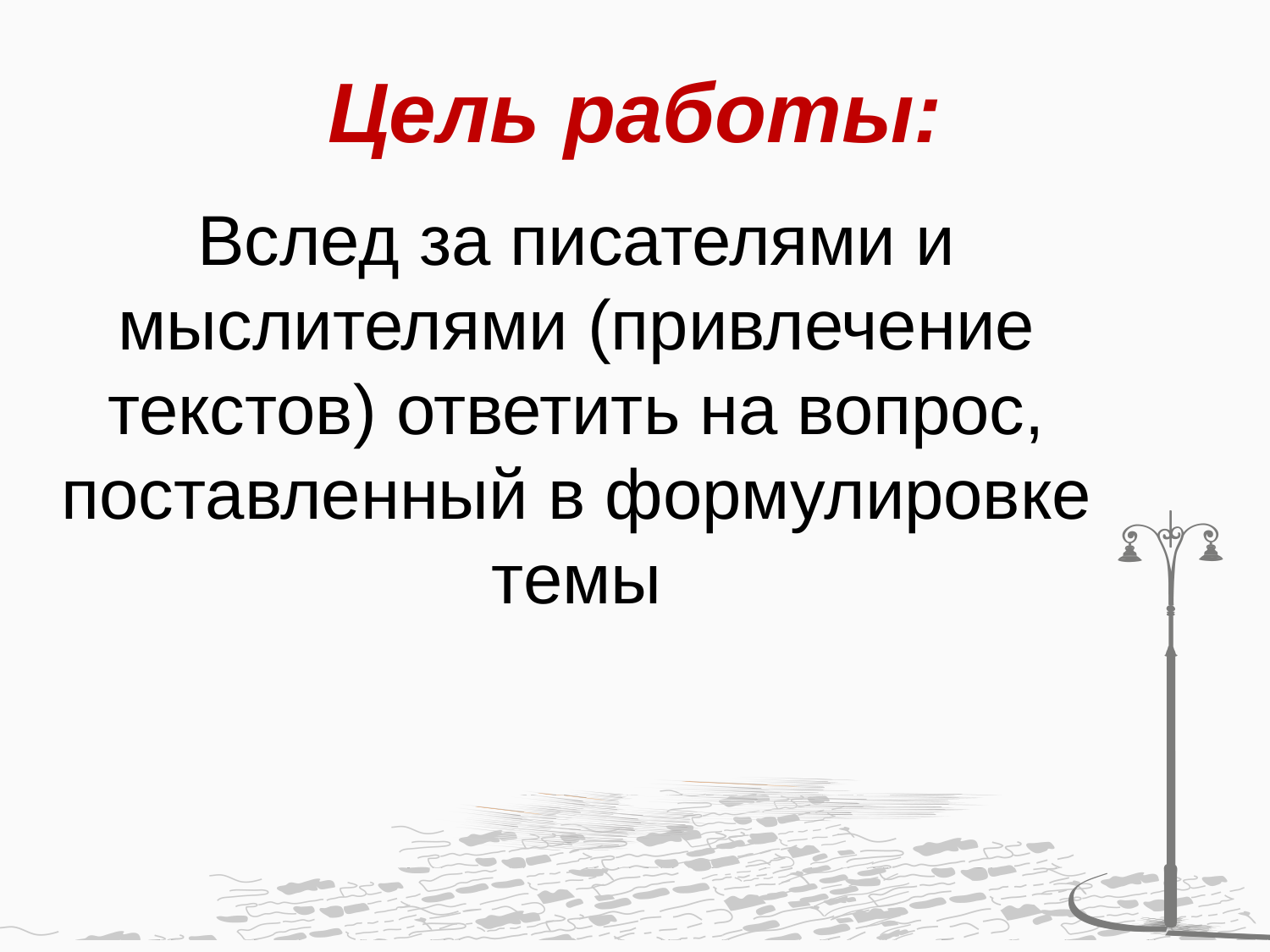

# Цель работы:
Вслед за писателями и мыслителями (привлечение текстов) ответить на вопрос, поставленный в формулировке темы